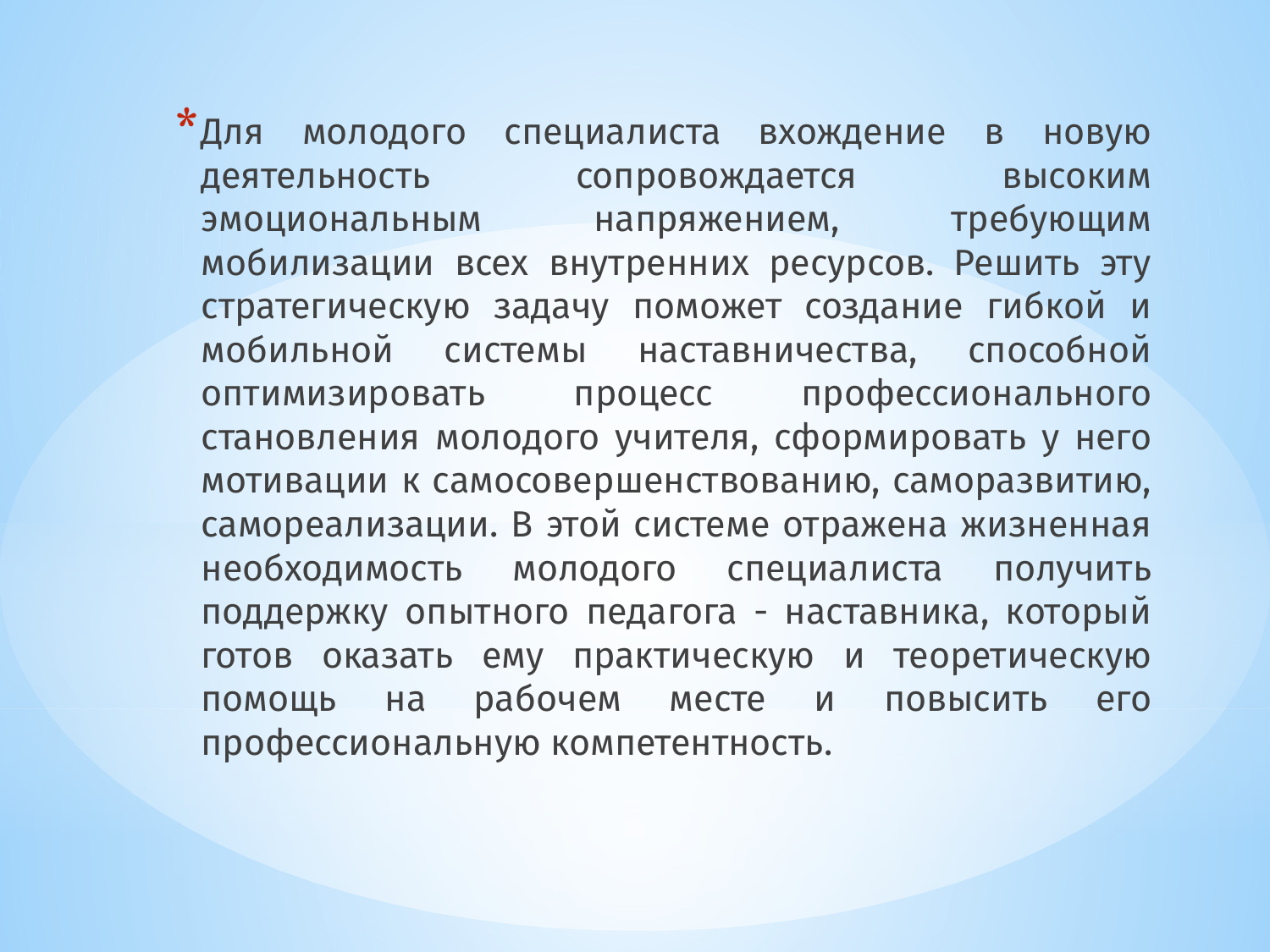

Для молодого специалиста вхождение в новую деятельность сопровождается высоким эмоциональным напряжением, требующим мобилизации всех внутренних ресурсов. Решить эту стратегическую задачу поможет создание гибкой и мобильной системы наставничества, способной оптимизировать процесс профессионального становления молодого учителя, сформировать у него мотивации к самосовершенствованию, саморазвитию, самореализации. В этой системе отражена жизненная необходимость молодого специалиста получить поддержку опытного педагога - наставника, который готов оказать ему практическую и теоретическую помощь на рабочем месте и повысить его профессиональную компетентность.